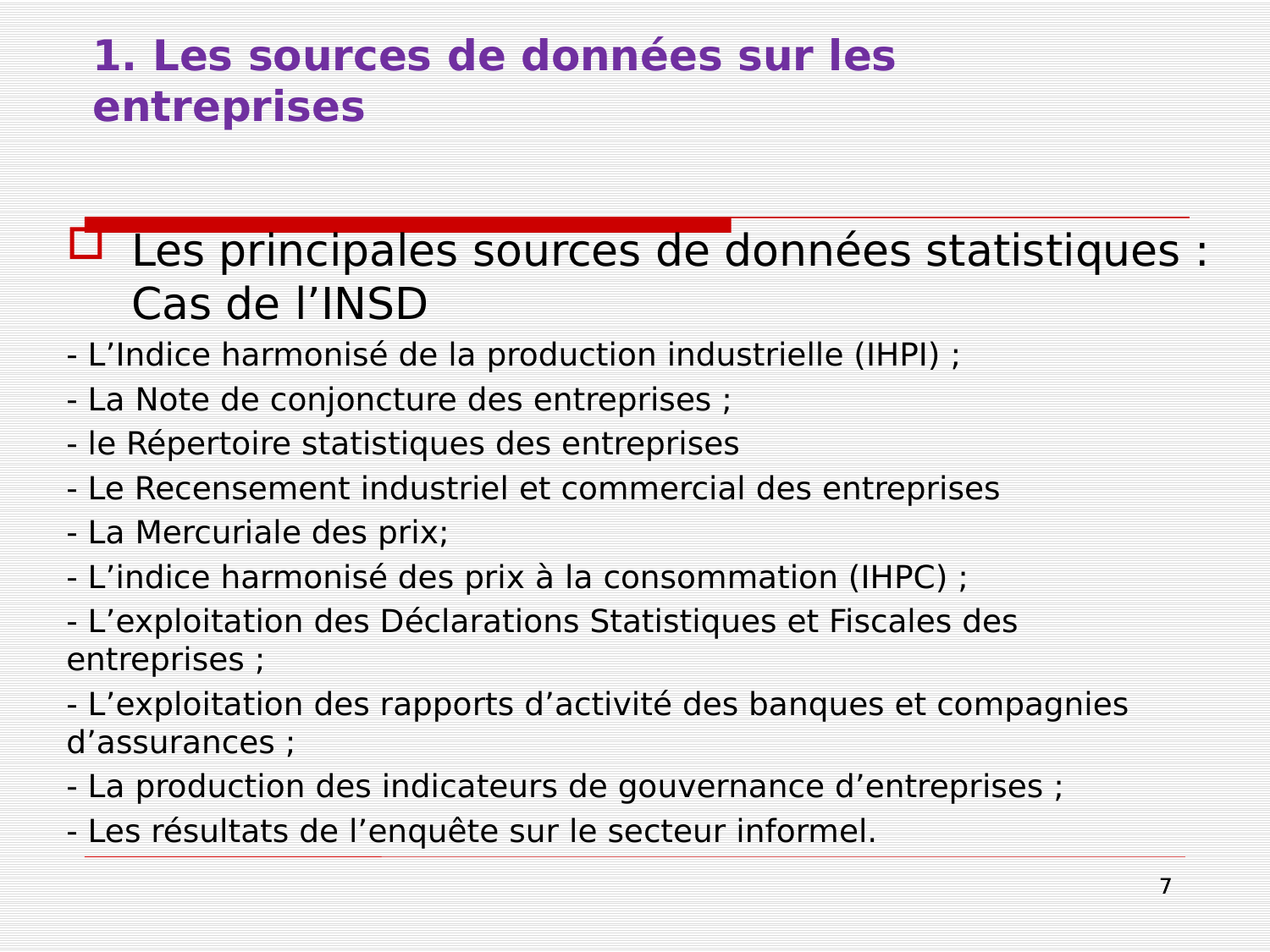

# 1. Les sources de données sur les entreprises
Les principales sources de données statistiques : Cas de l’INSD
- L’Indice harmonisé de la production industrielle (IHPI) ;
- La Note de conjoncture des entreprises ;
- le Répertoire statistiques des entreprises
- Le Recensement industriel et commercial des entreprises
- La Mercuriale des prix;
- L’indice harmonisé des prix à la consommation (IHPC) ;
- L’exploitation des Déclarations Statistiques et Fiscales des entreprises ;
- L’exploitation des rapports d’activité des banques et compagnies d’assurances ;
- La production des indicateurs de gouvernance d’entreprises ;
- Les résultats de l’enquête sur le secteur informel.

7
7